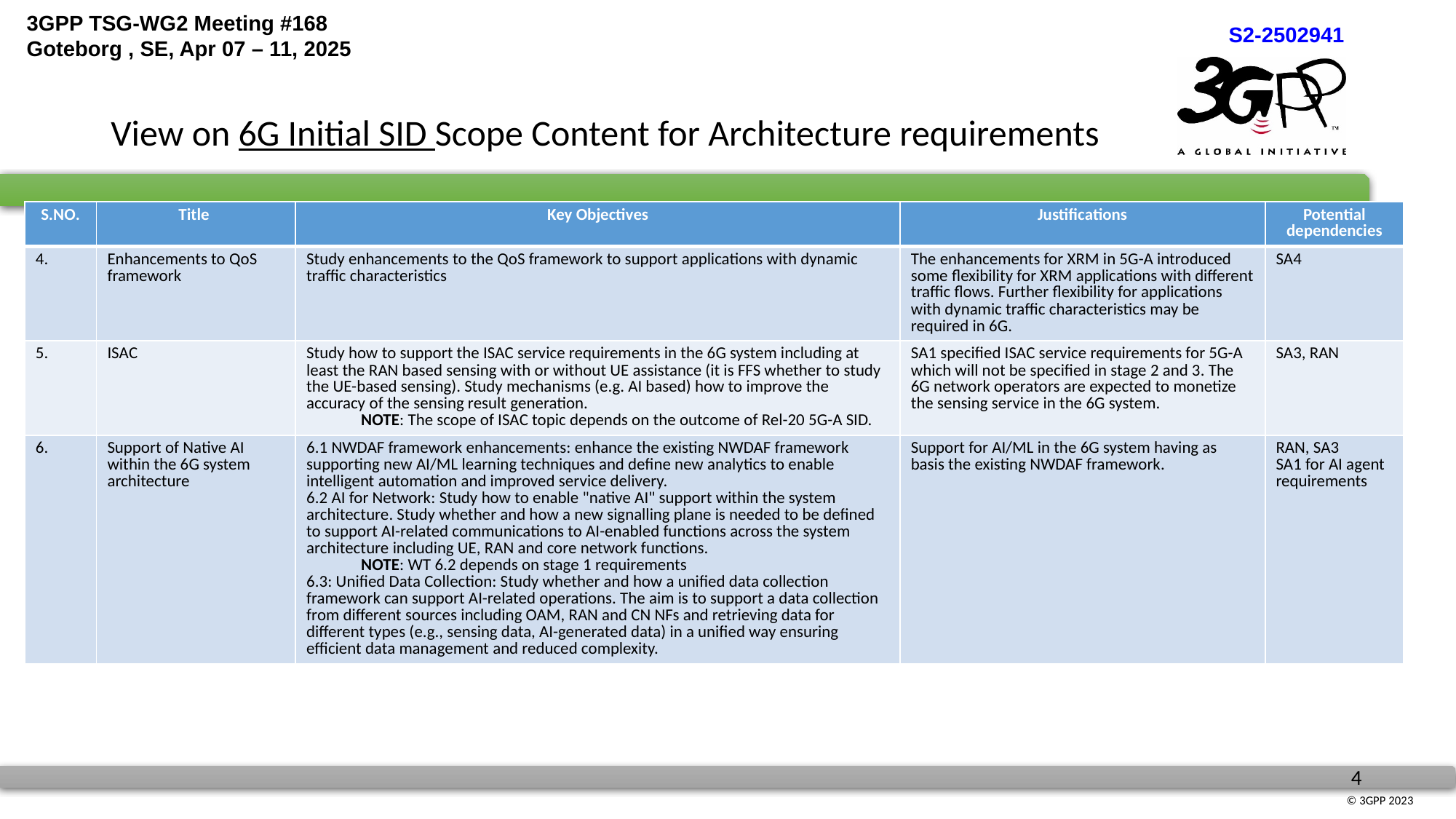

# View on 6G Initial SID Scope Content for Architecture requirements
| S.NO. | Title | Key Objectives | Justifications | Potential dependencies |
| --- | --- | --- | --- | --- |
| 4. | Enhancements to QoS framework | Study enhancements to the QoS framework to support applications with dynamic traffic characteristics | The enhancements for XRM in 5G-A introduced some flexibility for XRM applications with different traffic flows. Further flexibility for applications with dynamic traffic characteristics may be required in 6G. | SA4 |
| 5. | ISAC | Study how to support the ISAC service requirements in the 6G system including at least the RAN based sensing with or without UE assistance (it is FFS whether to study the UE-based sensing). Study mechanisms (e.g. AI based) how to improve the accuracy of the sensing result generation. NOTE: The scope of ISAC topic depends on the outcome of Rel-20 5G-A SID. | SA1 specified ISAC service requirements for 5G-A which will not be specified in stage 2 and 3. The 6G network operators are expected to monetize the sensing service in the 6G system. | SA3, RAN |
| 6. | Support of Native AI within the 6G system architecture | 6.1 NWDAF framework enhancements: enhance the existing NWDAF framework supporting new AI/ML learning techniques and define new analytics to enable intelligent automation and improved service delivery. 6.2 AI for Network: Study how to enable "native AI" support within the system architecture. Study whether and how a new signalling plane is needed to be defined to support AI-related communications to AI-enabled functions across the system architecture including UE, RAN and core network functions. NOTE: WT 6.2 depends on stage 1 requirements 6.3: Unified Data Collection: Study whether and how a unified data collection framework can support AI-related operations. The aim is to support a data collection from different sources including OAM, RAN and CN NFs and retrieving data for different types (e.g., sensing data, AI-generated data) in a unified way ensuring efficient data management and reduced complexity. | Support for AI/ML in the 6G system having as basis the existing NWDAF framework. | RAN, SA3 SA1 for AI agent requirements |